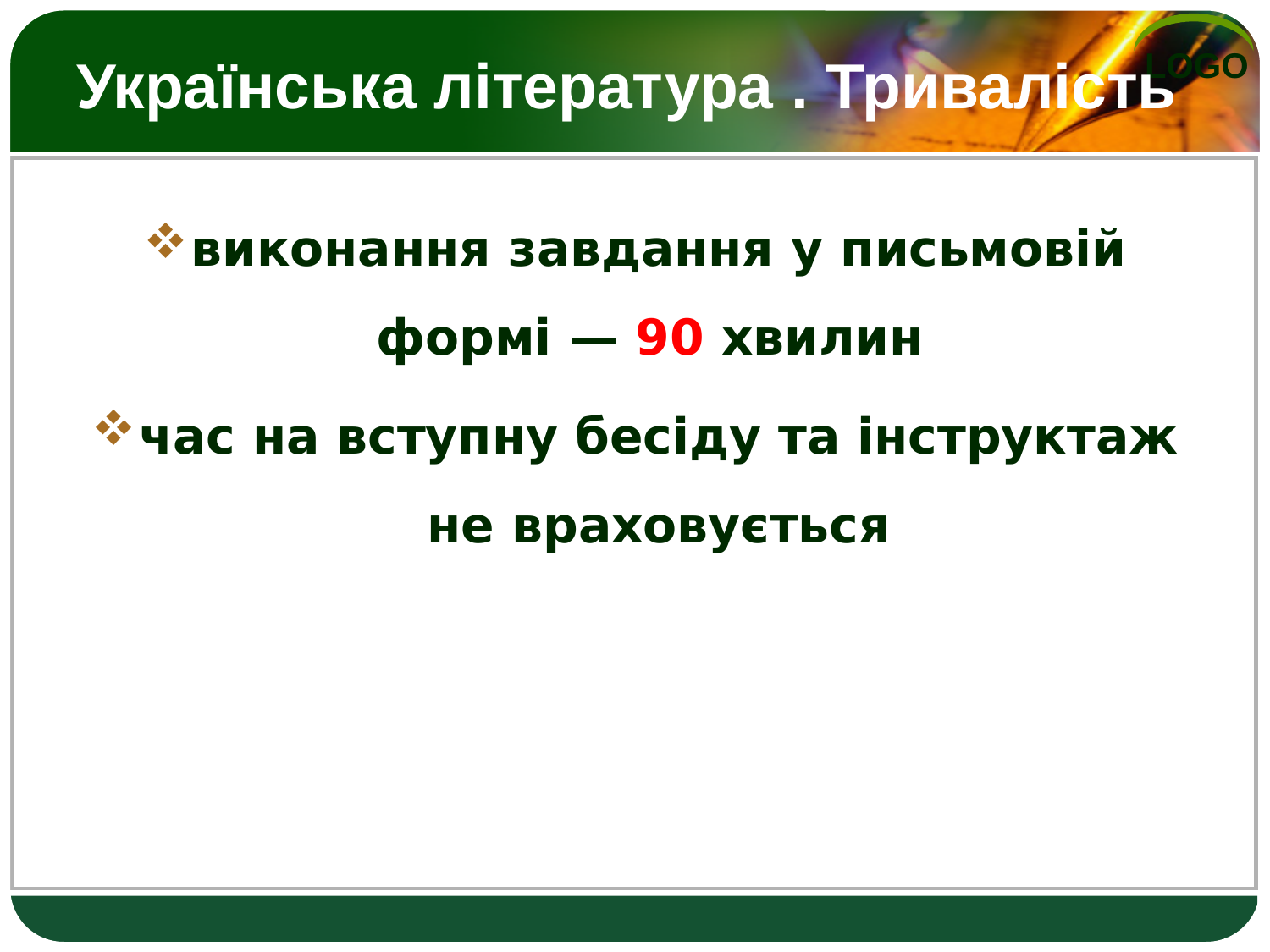

# Українська література . Тривалість
виконання завдання у письмовій формі — 90 хвилин
час на вступну бесіду та інструктаж не враховується